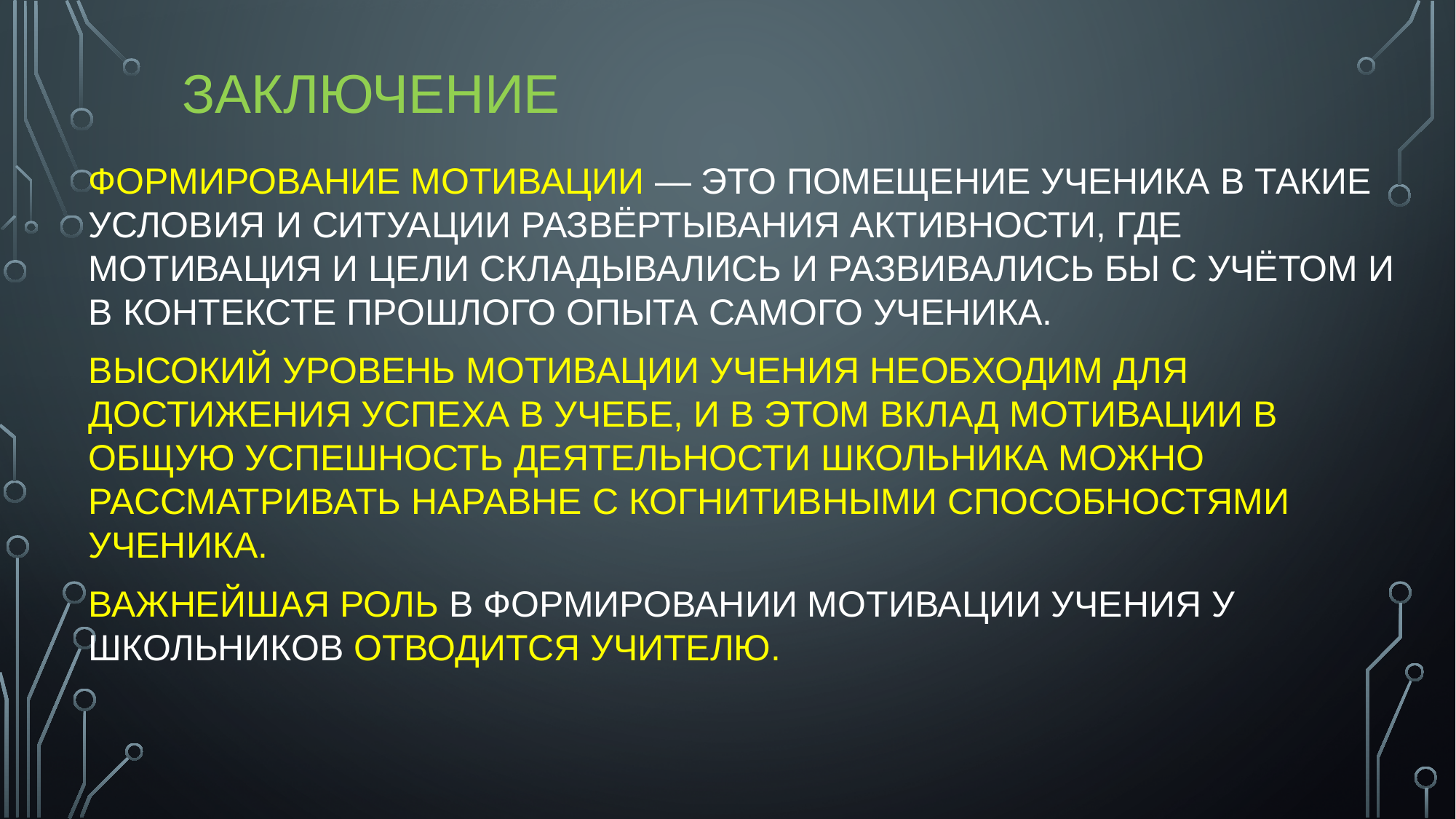

# Заключение
Формирование мотивации — это помещение ученика в такие условия и ситуации развёртывания активности, где мотивация и цели складывались и развивались бы с учётом и в контексте прошлого опыта самого ученика.
Высокий уровень мотивации учения необходим для достижения успеха в учебе, и в этом вклад мотивации в общую успешность деятельности школьника можно рассматривать наравне с когнитивными способностями ученика.
Важнейшая роль в формировании мотивации учения у школьников отводится учителю.